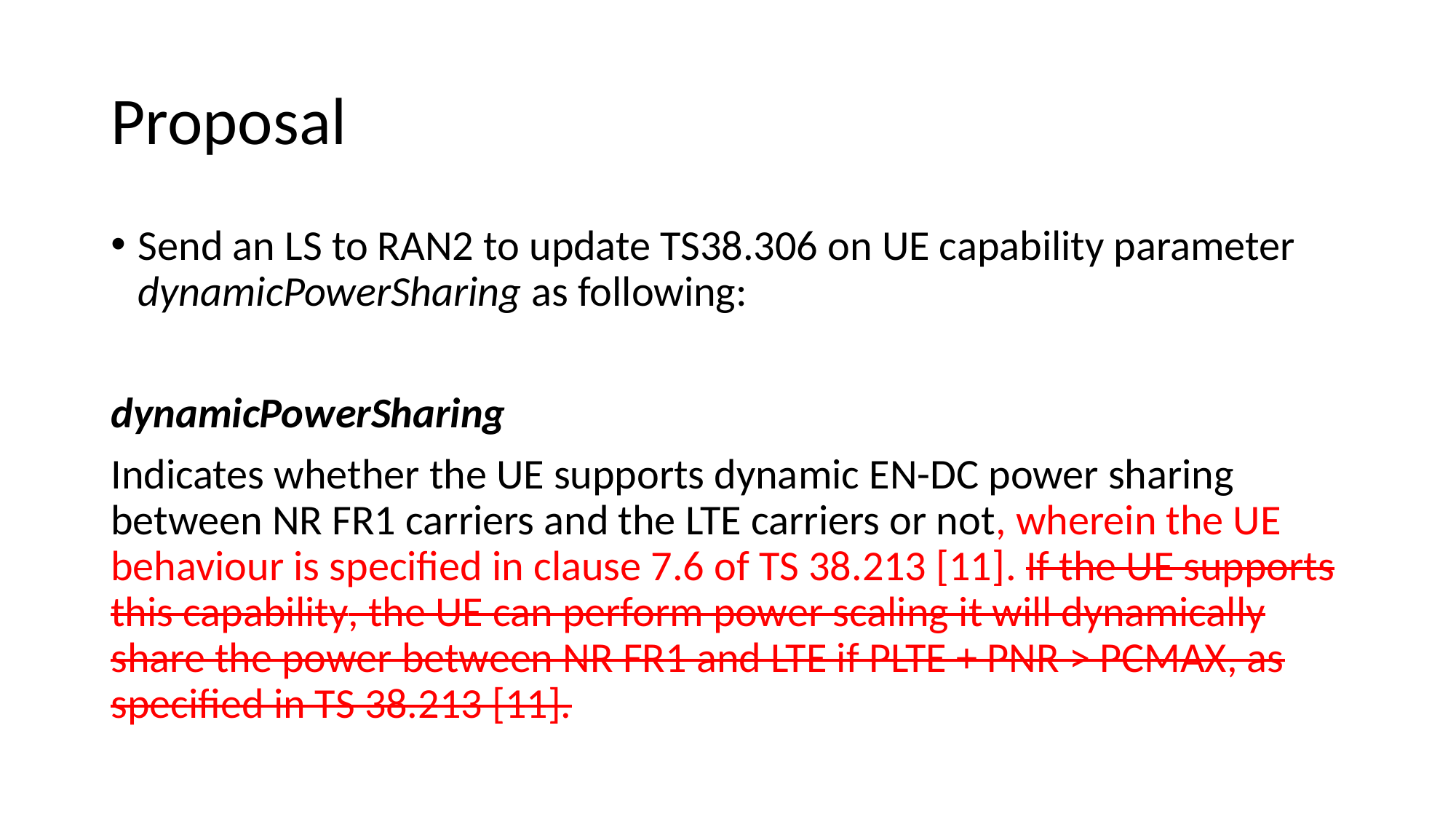

# Proposal
Send an LS to RAN2 to update TS38.306 on UE capability parameter dynamicPowerSharing as following:

dynamicPowerSharing
Indicates whether the UE supports dynamic EN-DC power sharing between NR FR1 carriers and the LTE carriers or not, wherein the UE behaviour is specified in clause 7.6 of TS 38.213 [11]. If the UE supports this capability, the UE can perform power scaling it will dynamically share the power between NR FR1 and LTE if PLTE + PNR > PCMAX, as specified in TS 38.213 [11].